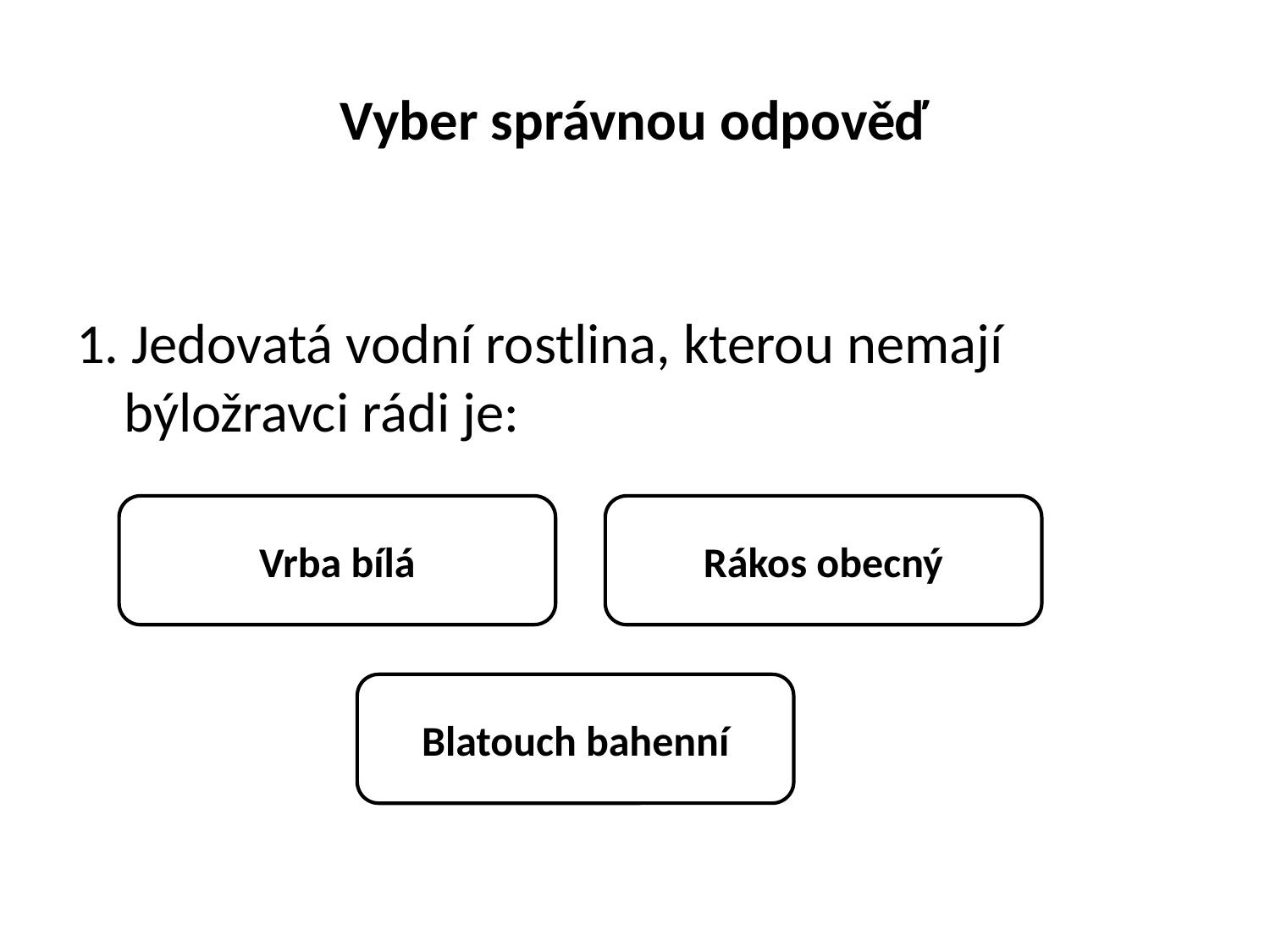

# Vyber správnou odpověď

1. Jedovatá vodní rostlina, kterou nemají býložravci rádi je:
Vrba bílá
Rákos obecný
Blatouch bahenní